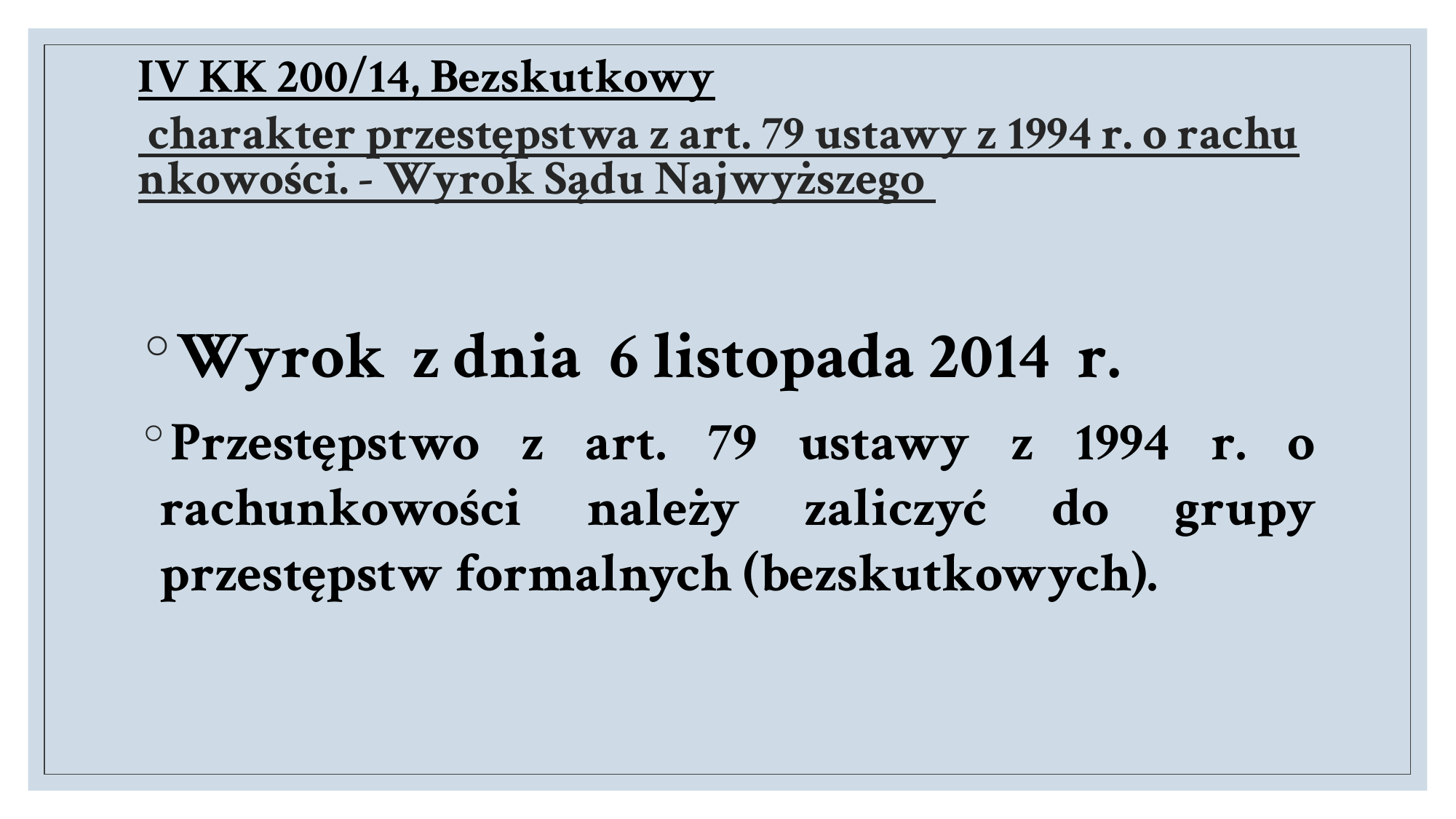

# IV KK 200/14, Bezskutkowy charakter przestępstwa z art. 79 ustawy z 1994 r. o rachunkowości. - Wyrok Sądu Najwyższego

Wyrok  z dnia  6 listopada 2014  r.
Przestępstwo z art. 79 ustawy z 1994 r. o rachunkowości należy zaliczyć do grupy przestępstw formalnych (bezskutkowych).